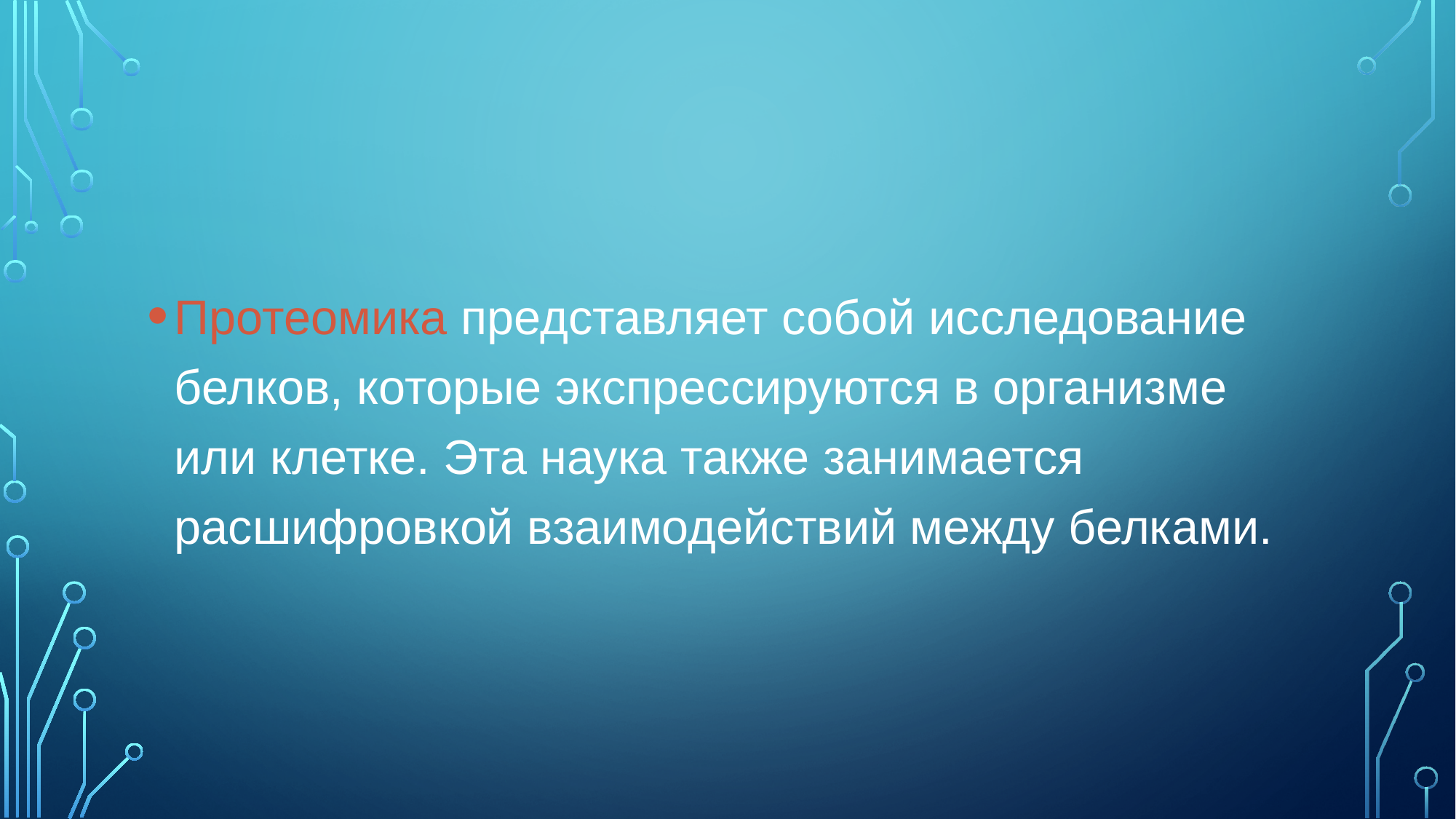

#
Протеомика представляет собой исследование белков, которые экспрессируются в организме или клетке. Эта наука также занимается расшифровкой взаимодействий между белками.